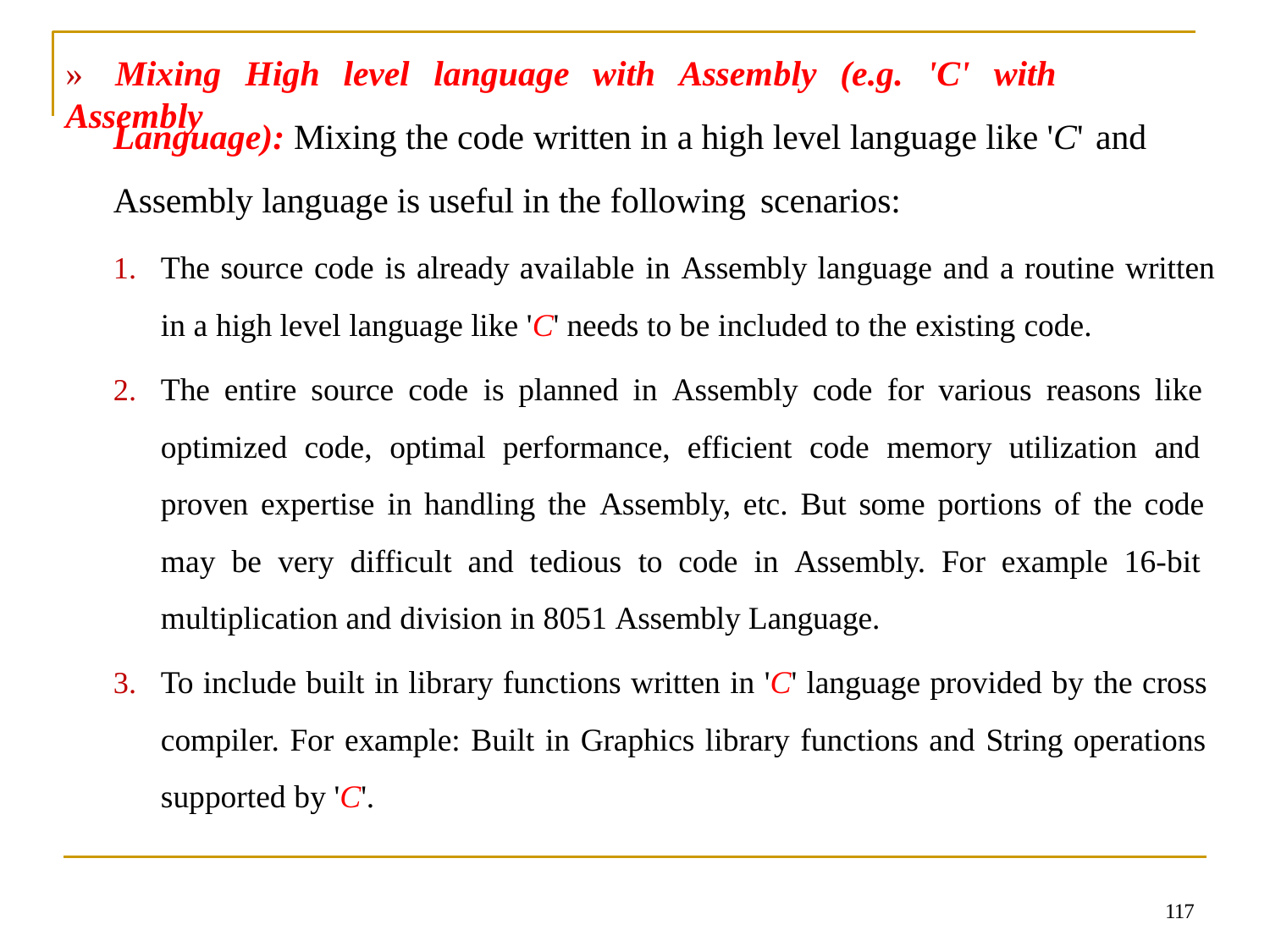

# »	Mixing	High	level	language	with	Assembly	(e.g.	'C'	with	Assembly
Language): Mixing the code written in a high level language like 'C' and
Assembly language is useful in the following scenarios:
The source code is already available in Assembly language and a routine written
in a high level language like 'C' needs to be included to the existing code.
The entire source code is planned in Assembly code for various reasons like  optimized code, optimal performance, efficient code memory utilization and  proven expertise in handling the Assembly, etc. But some portions of the code  may be very difficult and tedious to code in Assembly. For example 16-bit  multiplication and division in 8051 Assembly Language.
To include built in library functions written in 'C' language provided by the cross  compiler. For example: Built in Graphics library functions and String operations  supported by 'C'.

117